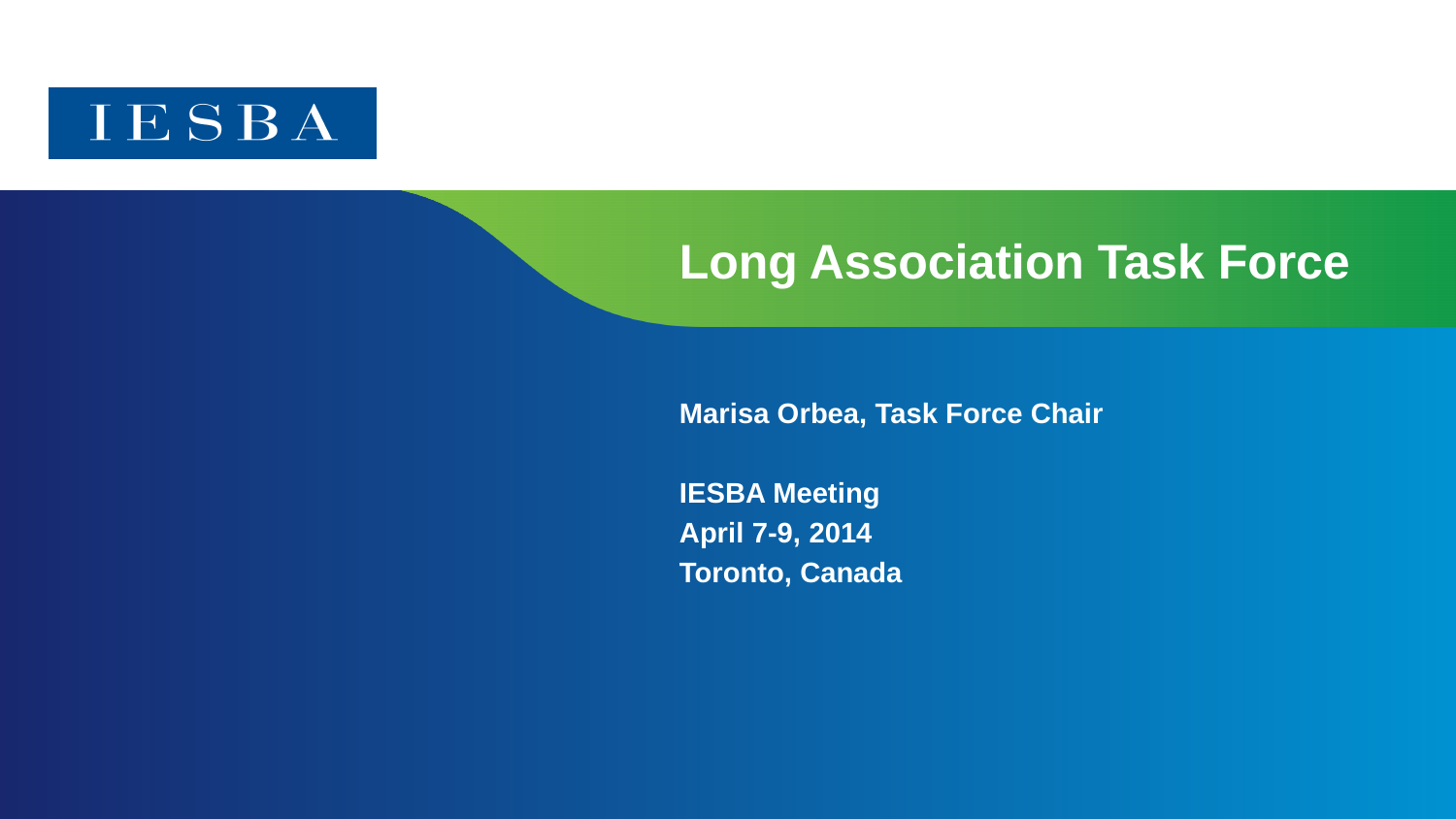

# Long Association Task Force
Marisa Orbea, Task Force Chair

IESBA Meeting
April 7-9, 2014
Toronto, Canada